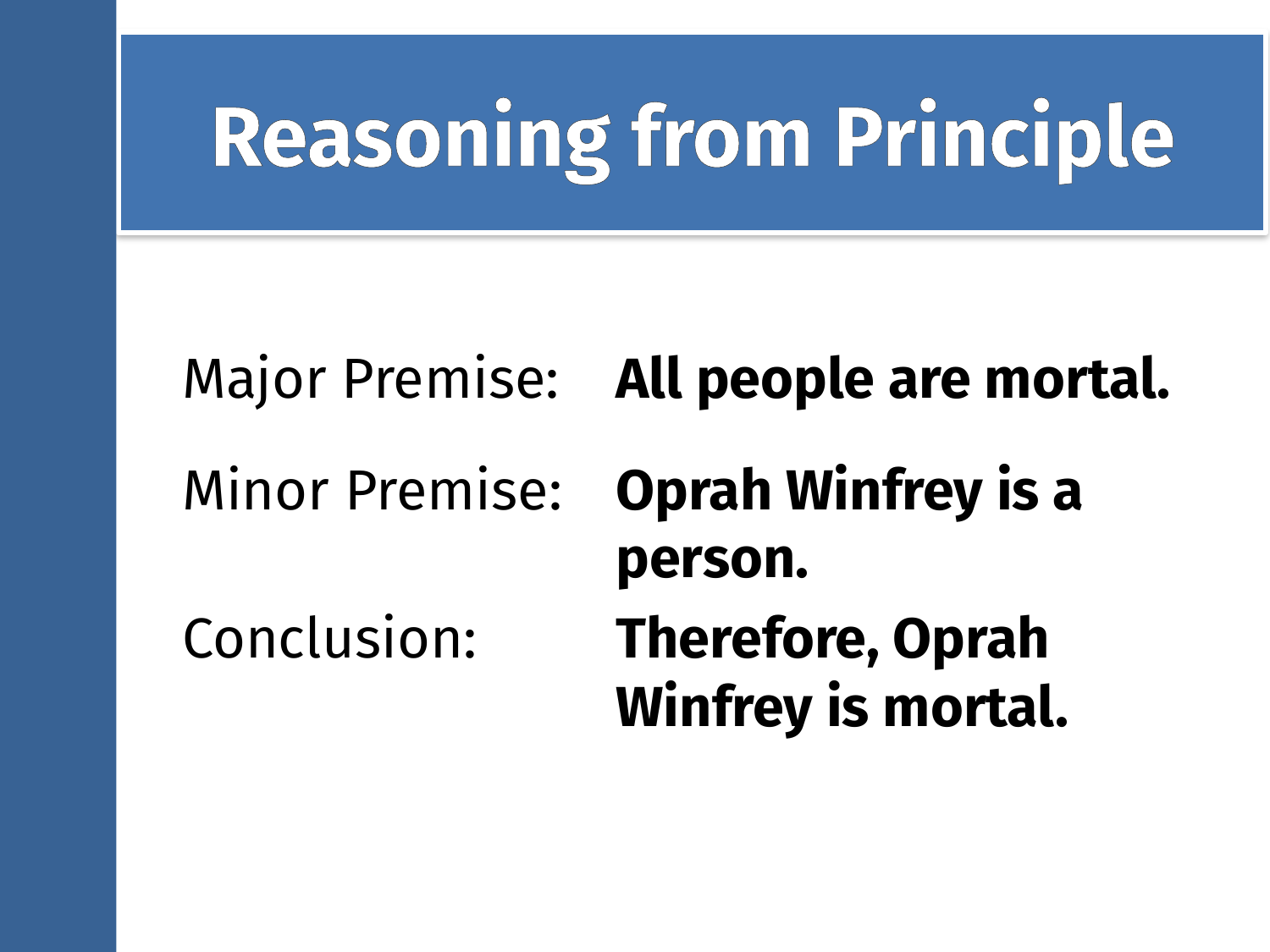

# Reasoning from Principle
| Major Premise: | All people are mortal. |
| --- | --- |
| Minor Premise: | Oprah Winfrey is a person. |
| Conclusion: | Therefore, Oprah Winfrey is mortal. |